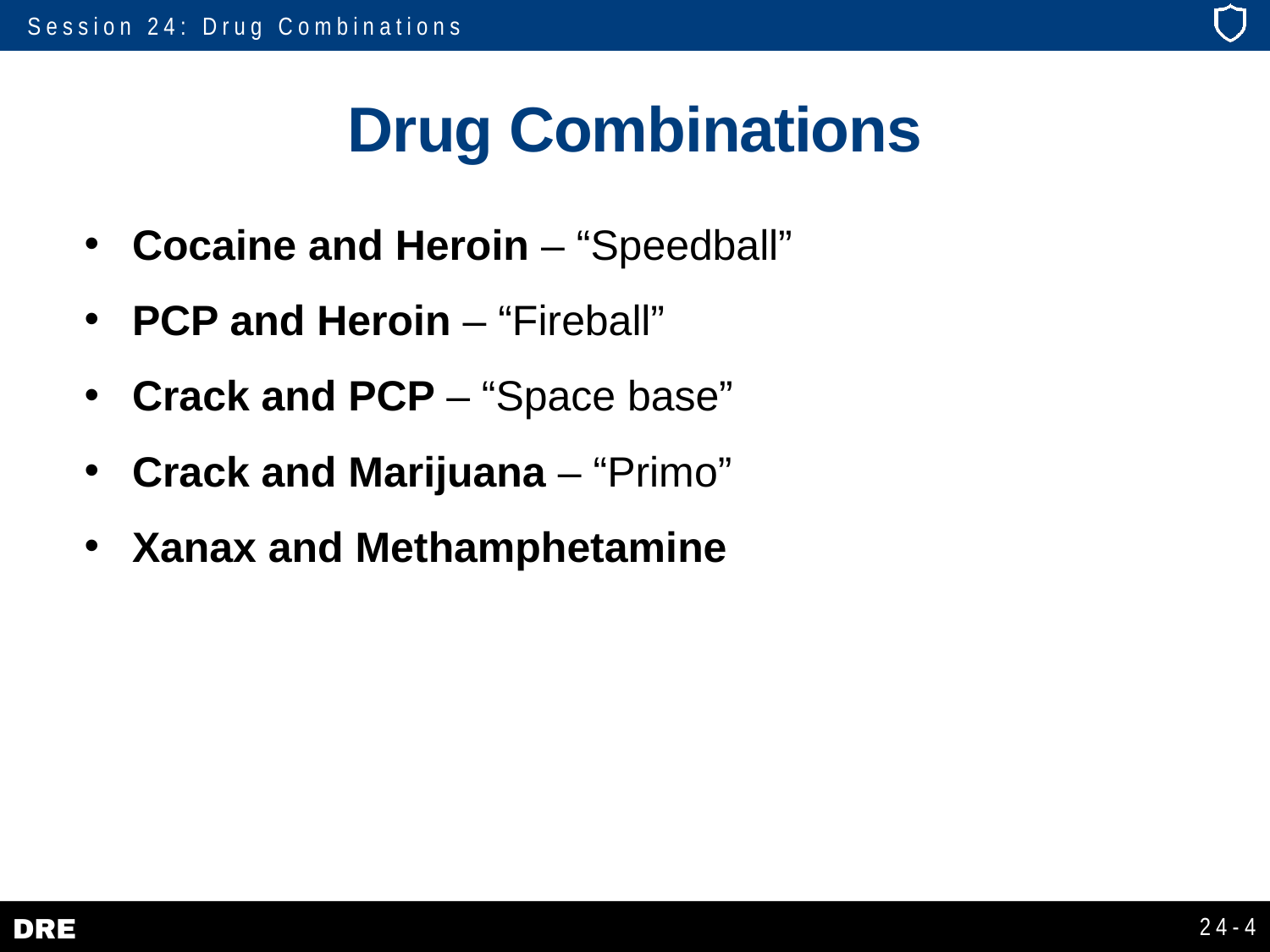

# Drug Combinations
Cocaine and Heroin – “Speedball”
PCP and Heroin – “Fireball”
Crack and PCP – “Space base”
Crack and Marijuana – “Primo”
Xanax and Methamphetamine
24-4